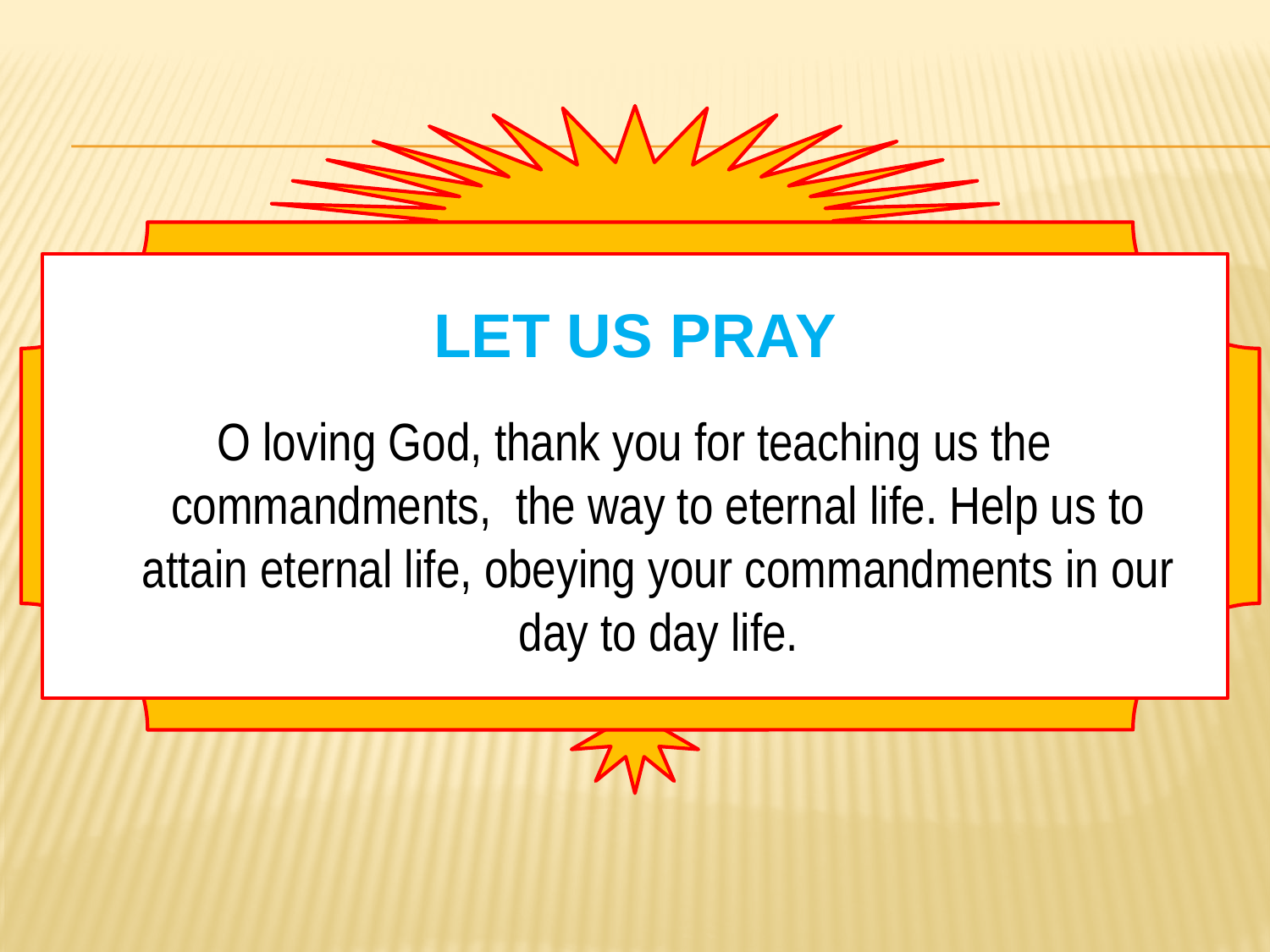

# Let us pray
O loving God, thank you for teaching us the commandments,  the way to eternal life. Help us to attain eternal life, obeying your commandments in our day to day life.